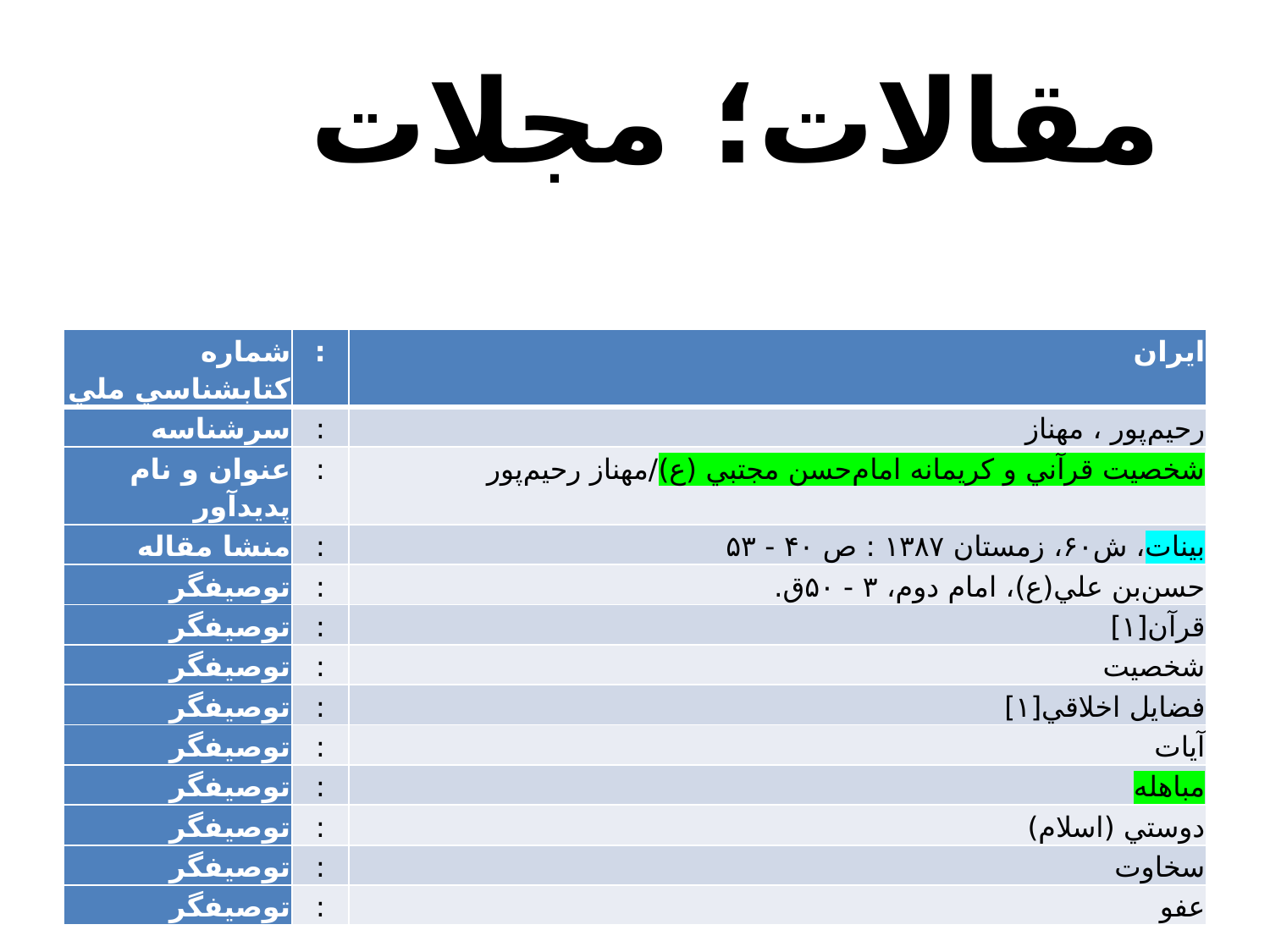

مقالات؛ مجلات
| ‏شماره کتابشناسي ملي | : | ايران |
| --- | --- | --- |
| ‏سرشناسه | : | رحيم‌پور ، مهناز |
| ‏عنوان و نام پديدآور | : | شخصيت قرآني و کريمانه امام‌حسن مجتبي (ع)/مهناز رحيم‌پور |
| ‏منشا مقاله | : | بينات، ش۶۰، زمستان ۱۳۸۷ : ص ۴۰ - ۵۳ |
| ‏توصيفگر | : | ح‍س‍ن‌ب‍ن‌ ع‍ل‍ي‌(ع)، ام‍ام‌ دوم‌، ‏‫۳ ‏- ‏۵۰ق.‏ |
| ‏توصيفگر | : | ق‍رآن‌[۱] |
| ‏توصيفگر | : | ش‍خ‍ص‍ي‍ت‌ |
| ‏توصيفگر | : | ف‍ض‍اي‍ل‌ اخ‍لاق‍ي‌[۱] |
| ‏توصيفگر | : | آيات |
| ‏توصيفگر | : | م‍ب‍اه‍ل‍ه‌ |
| ‏توصيفگر | : | دوستي (اسلام) |
| ‏توصيفگر | : | س‍خ‍اوت‌ |
| ‏توصيفگر | : | ع‍ف‍و |